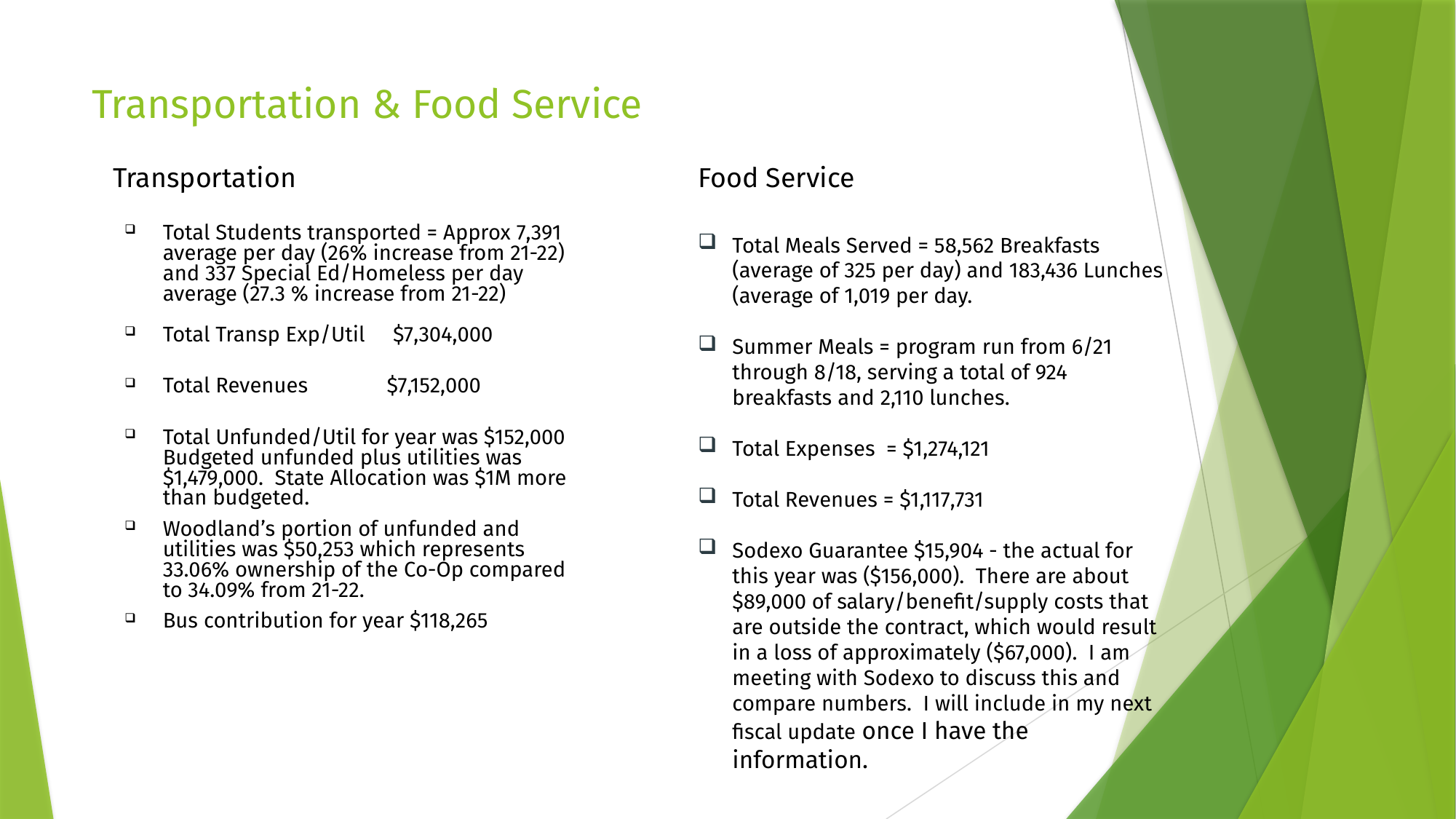

# Transportation & Food Service
Transportation
Food Service
Total Students transported = Approx 7,391 average per day (26% increase from 21-22) and 337 Special Ed/Homeless per day average (27.3 % increase from 21-22)

Total Transp Exp/Util     $7,304,000

Total Revenues              $7,152,000

Total Unfunded/Util for year was $152,000  Budgeted unfunded plus utilities was $1,479,000.  State Allocation was $1M more than budgeted.
Woodland’s portion of unfunded and utilities was $50,253 which represents 33.06% ownership of the Co-Op compared to 34.09% from 21-22.
Bus contribution for year $118,265
Total Meals Served = 58,562 Breakfasts (average of 325 per day) and 183,436 Lunches (average of 1,019 per day.

Summer Meals = program run from 6/21 through 8/18, serving a total of 924 breakfasts and 2,110 lunches.

Total Expenses  = $1,274,121

Total Revenues = $1,117,731

Sodexo Guarantee $15,904 - the actual for this year was ($156,000).  There are about $89,000 of salary/benefit/supply costs that are outside the contract, which would result in a loss of approximately ($67,000).  I am meeting with Sodexo to discuss this and compare numbers.  I will include in my next fiscal update once I have the information.